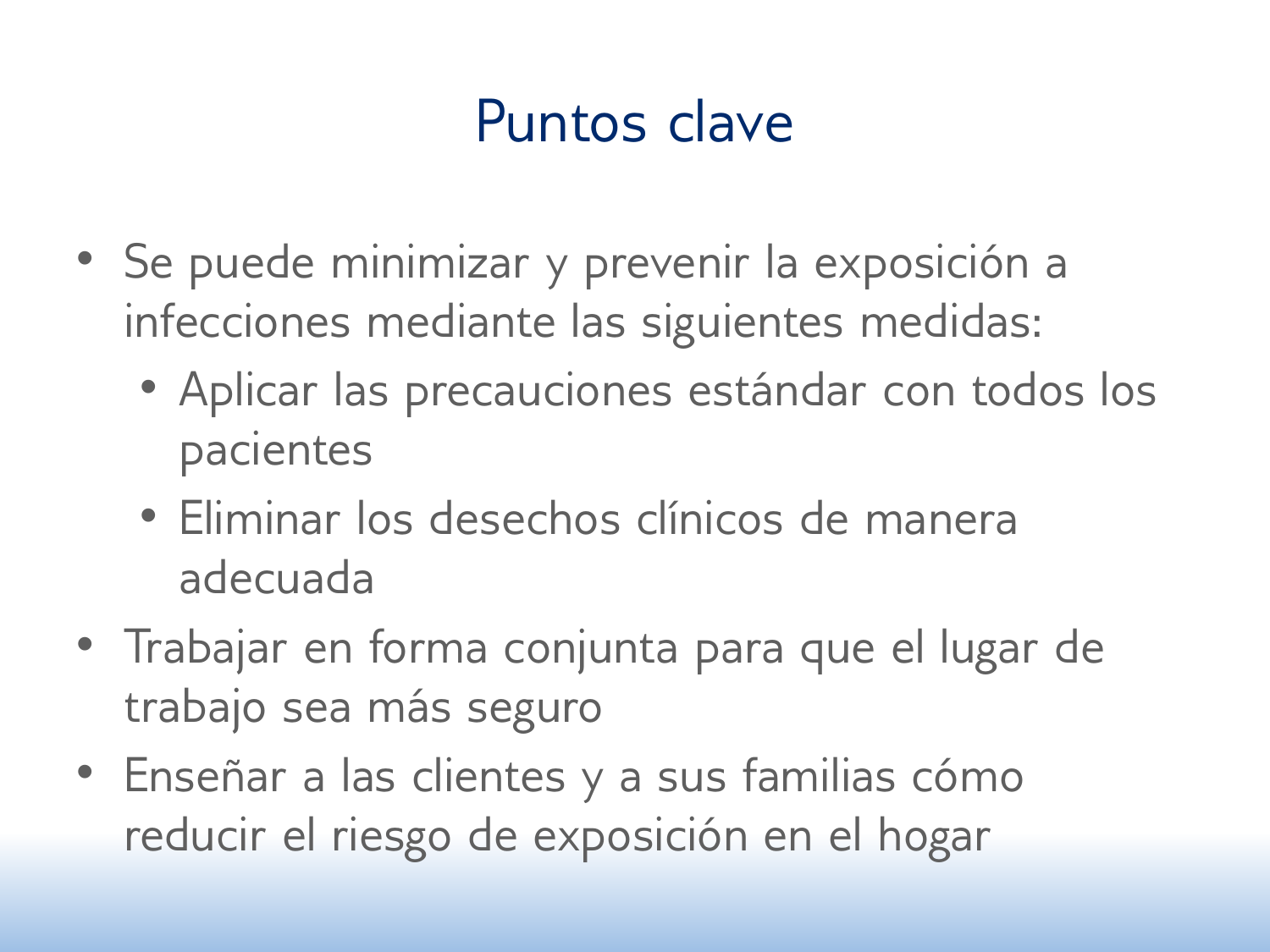

# Puntos clave
Se puede minimizar y prevenir la exposición a infecciones mediante las siguientes medidas:
Aplicar las precauciones estándar con todos los pacientes
Eliminar los desechos clínicos de manera adecuada
Trabajar en forma conjunta para que el lugar de trabajo sea más seguro
Enseñar a las clientes y a sus familias cómo
reducir el riesgo de exposición en el hogar